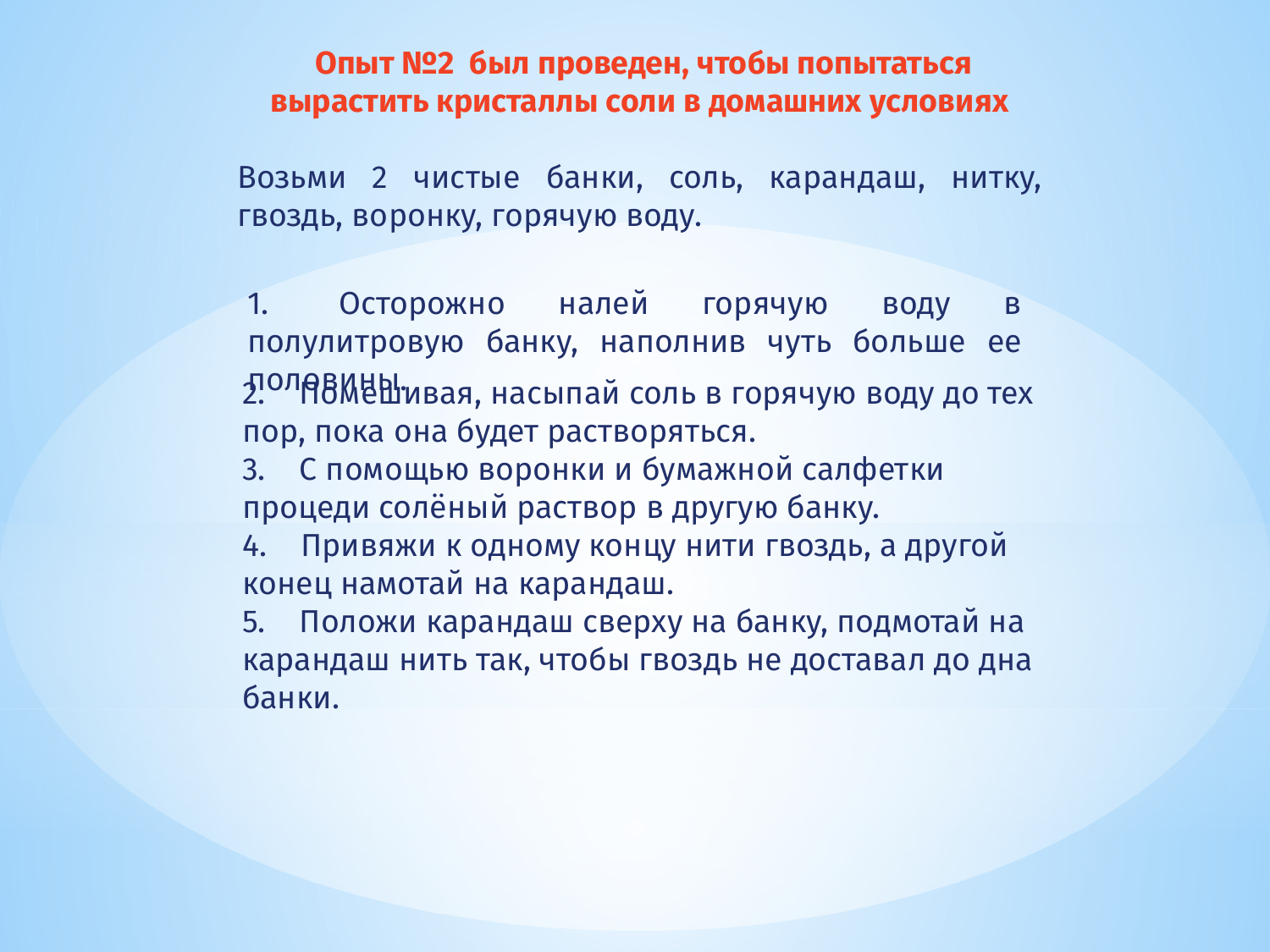

Опыт №2  был проведен, чтобы попытаться вырастить кристаллы соли в домашних условиях

Возьми 2 чистые банки, соль, карандаш, нитку, гвоздь, воронку, горячую воду.

1.   Осторожно налей горячую воду в полулитровую банку, наполнив чуть больше ее половины.
2.    Помешивая, насыпай соль в горячую воду до тех пор, пока она будет растворяться.
3.    С помощью воронки и бумажной салфетки процеди солёный раствор в другую банку.
4.    Привяжи к одному концу нити гвоздь, а другой конец намотай на карандаш.
5.    Положи карандаш сверху на банку, подмотай на карандаш нить так, чтобы гвоздь не доставал до дна банки.